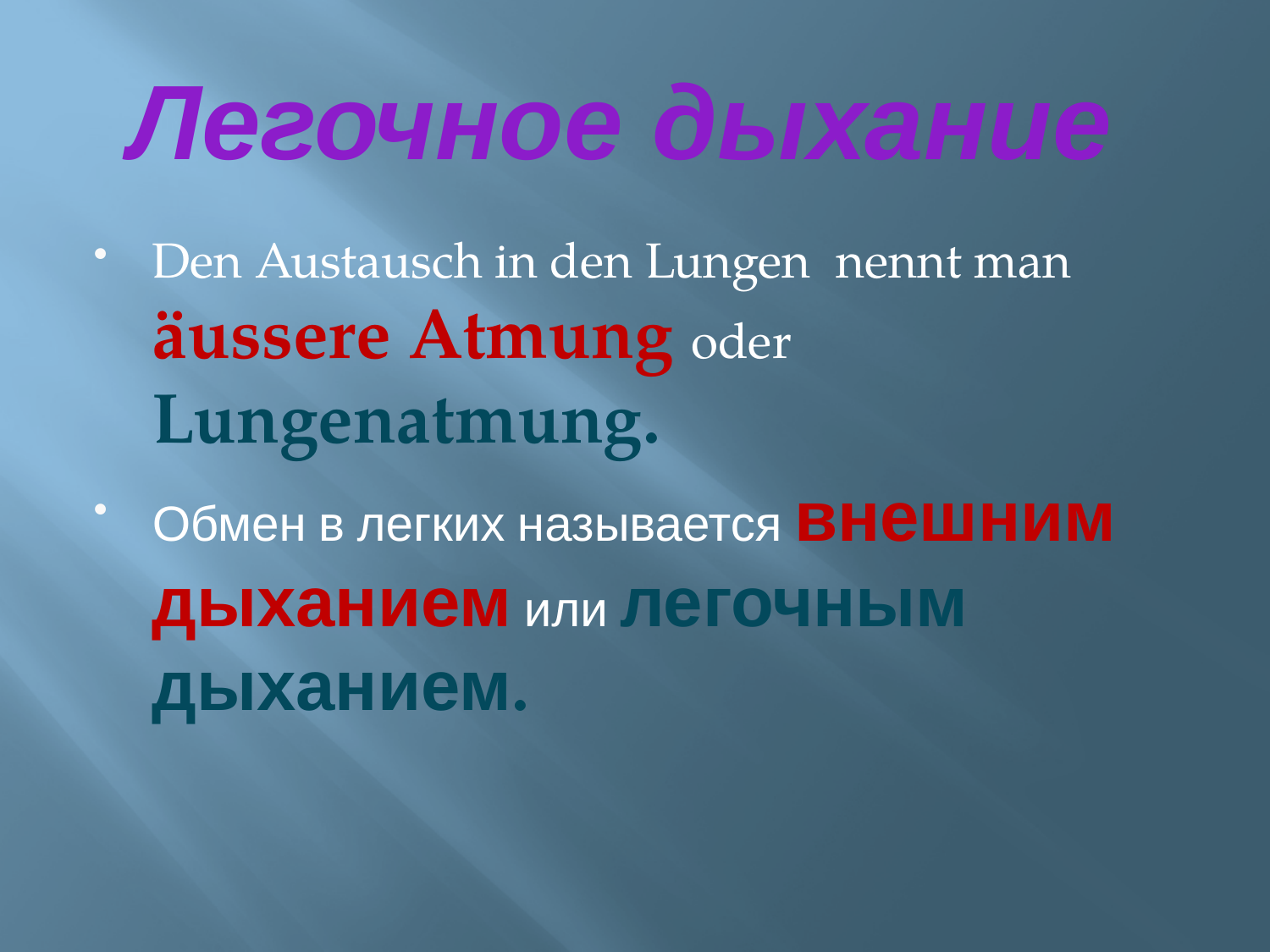

# Легочное дыхание
Den Austausch in den Lungen  nennt man äussere Atmung oder Lungenatmung.
Обмен в легких называется внешним дыханием или легочным дыханием.